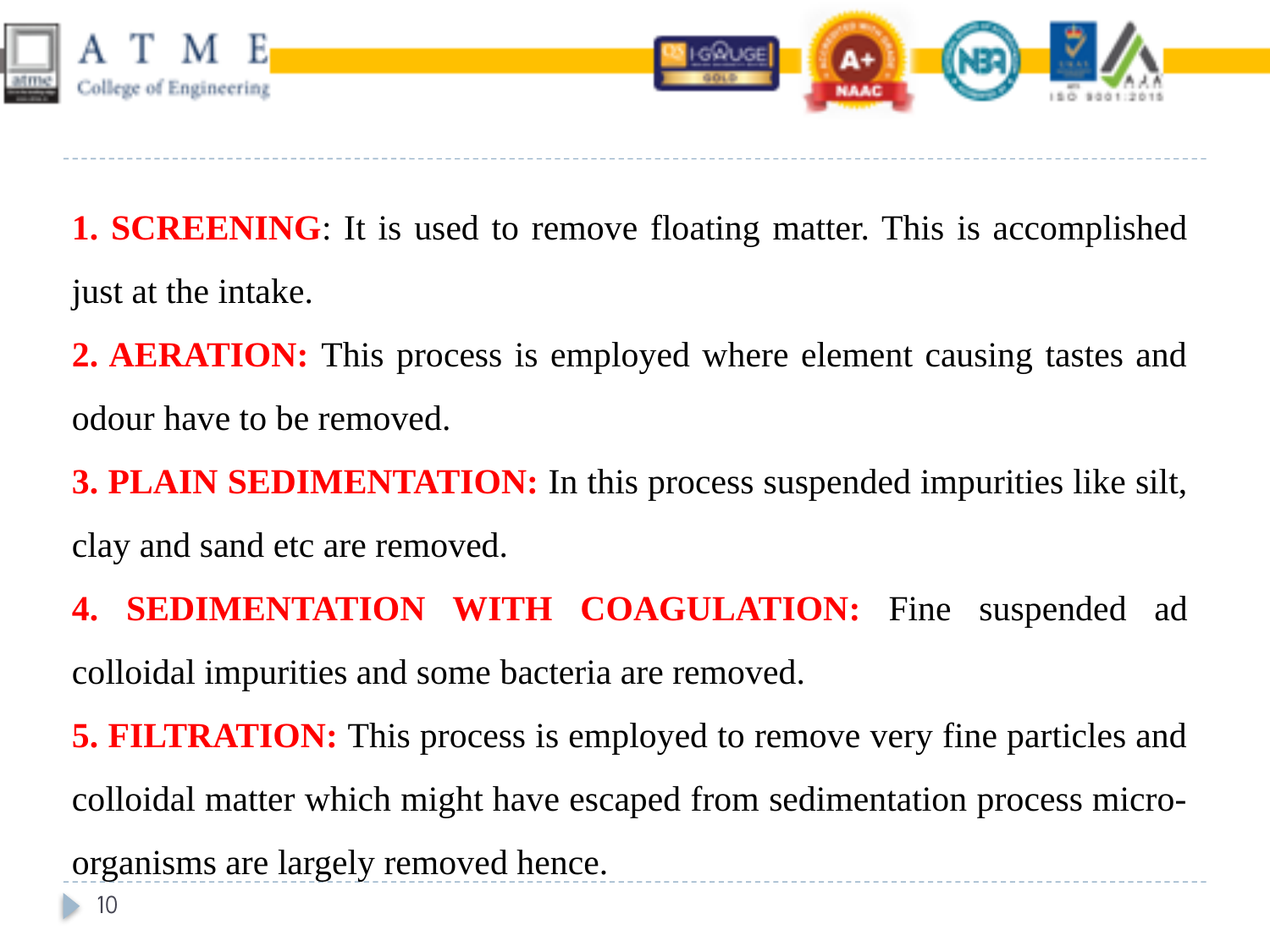

1. SCREENING: It is used to remove floating matter. This is accomplished just at the intake.
2. AERATION: This process is employed where element causing tastes and odour have to be removed.
3. PLAIN SEDIMENTATION: In this process suspended impurities like silt, clay and sand etc are removed.
4. SEDIMENTATION WITH COAGULATION: Fine suspended ad colloidal impurities and some bacteria are removed.
5. FILTRATION: This process is employed to remove very fine particles and colloidal matter which might have escaped from sedimentation process micro-organisms are largely removed hence.
10